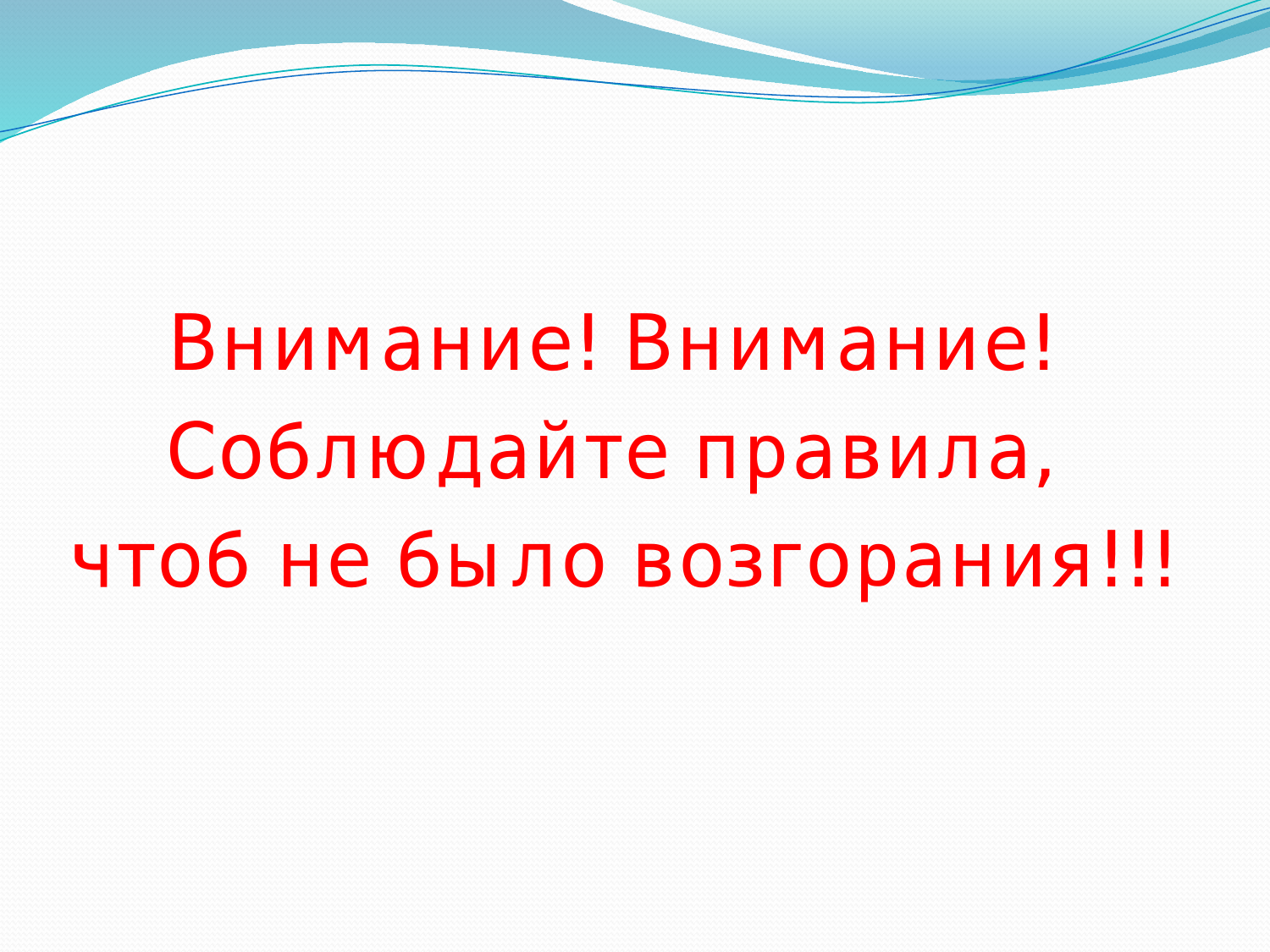

Внимание! Внимание!
Соблюдайте правила,
 чтоб не было возгорания!!!